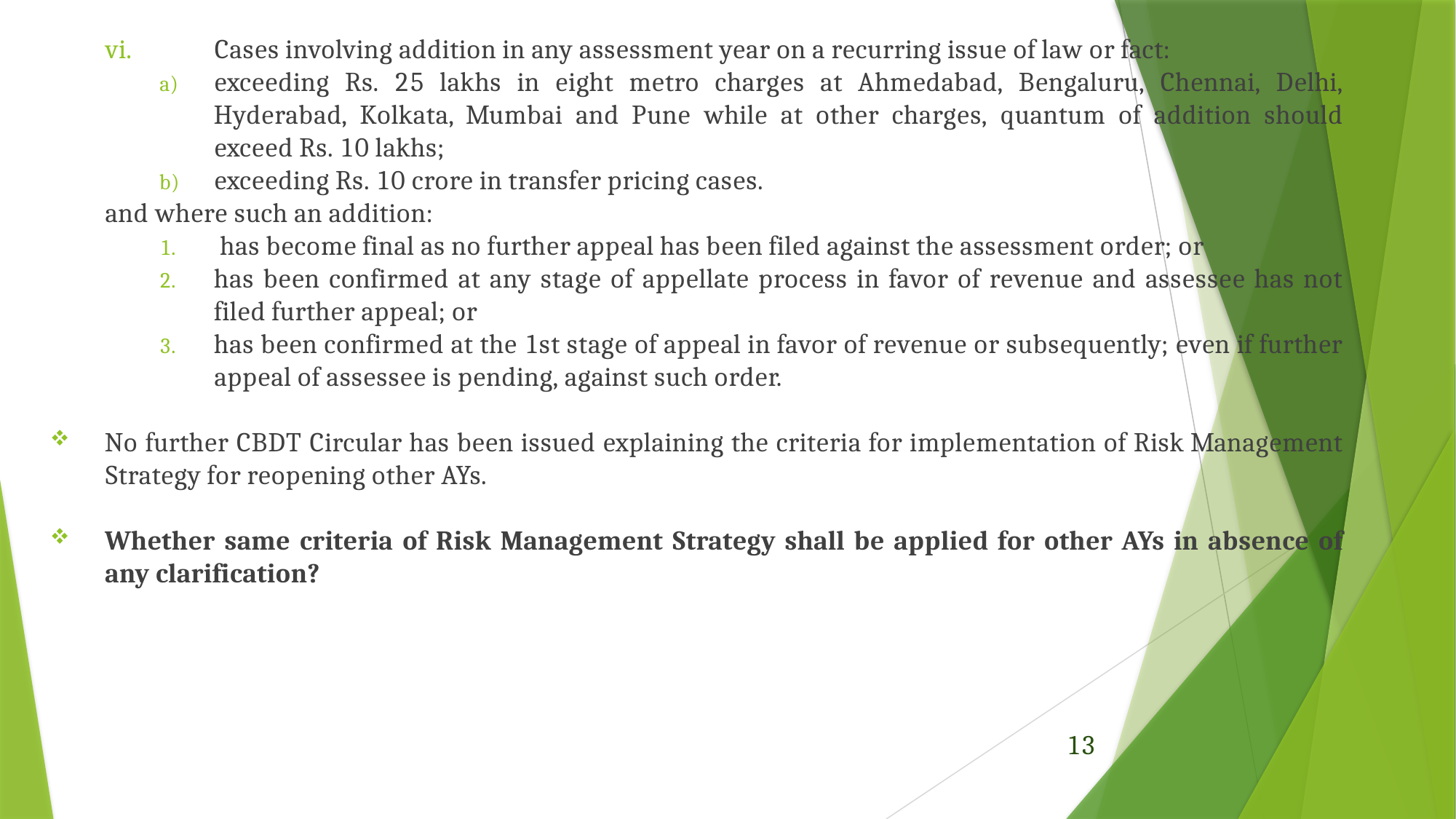

vi.	Cases involving addition in any assessment year on a recurring issue of law or fact:
exceeding Rs. 25 lakhs in eight metro charges at Ahmedabad, Bengaluru, Chennai, Delhi, Hyderabad, Kolkata, Mumbai and Pune while at other charges, quantum of addition should exceed Rs. 10 lakhs;
exceeding Rs. 10 crore in transfer pricing cases.
and where such an addition:
 has become final as no further appeal has been filed against the assessment order; or
has been confirmed at any stage of appellate process in favor of revenue and assessee has not filed further appeal; or
has been confirmed at the 1st stage of appeal in favor of revenue or subsequently; even if further appeal of assessee is pending, against such order.

No further CBDT Circular has been issued explaining the criteria for implementation of Risk Management Strategy for reopening other AYs.

Whether same criteria of Risk Management Strategy shall be applied for other AYs in absence of any clarification?
13